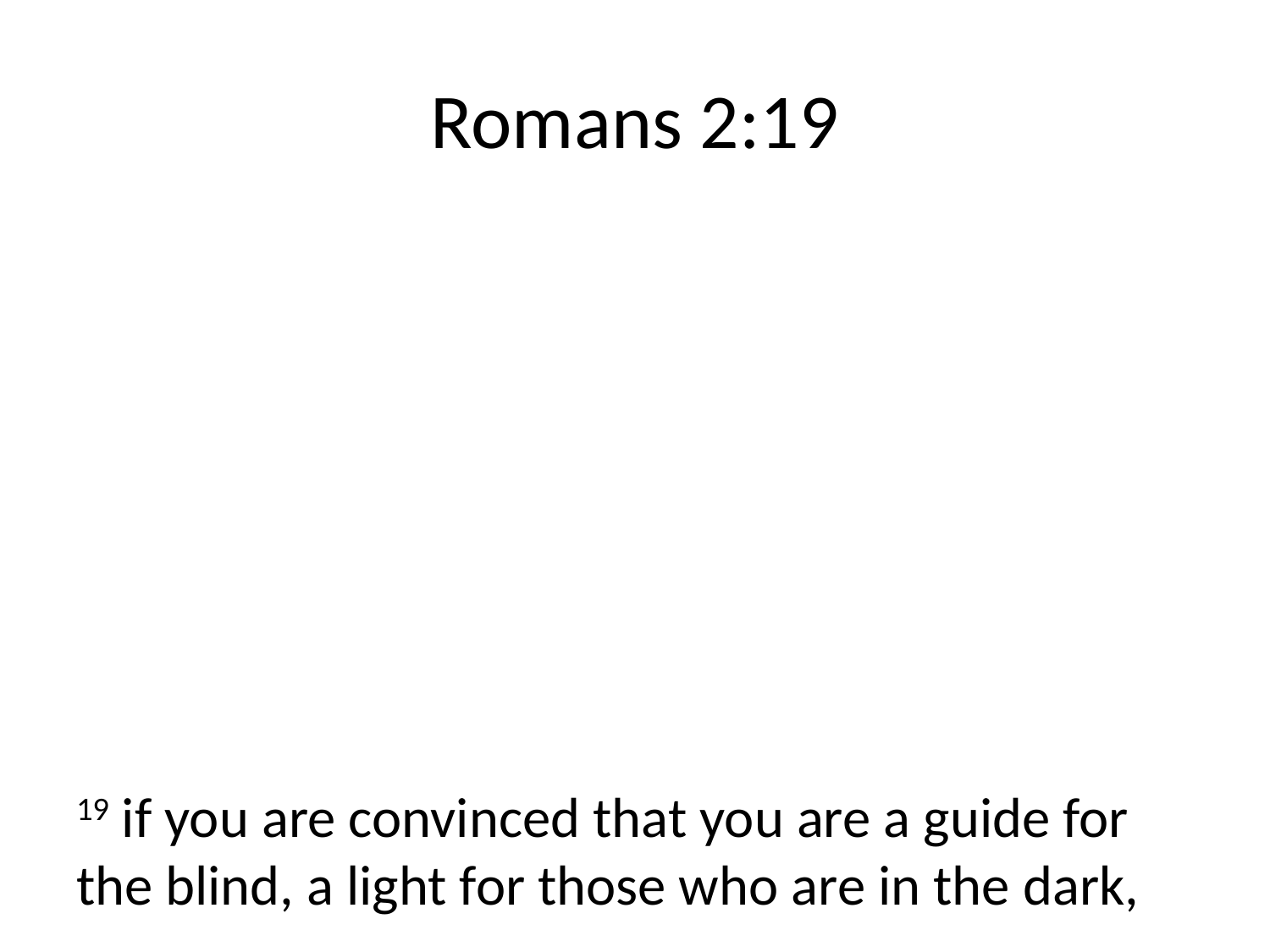

# Romans 2:19

19 if you are convinced that you are a guide for the blind, a light for those who are in the dark,